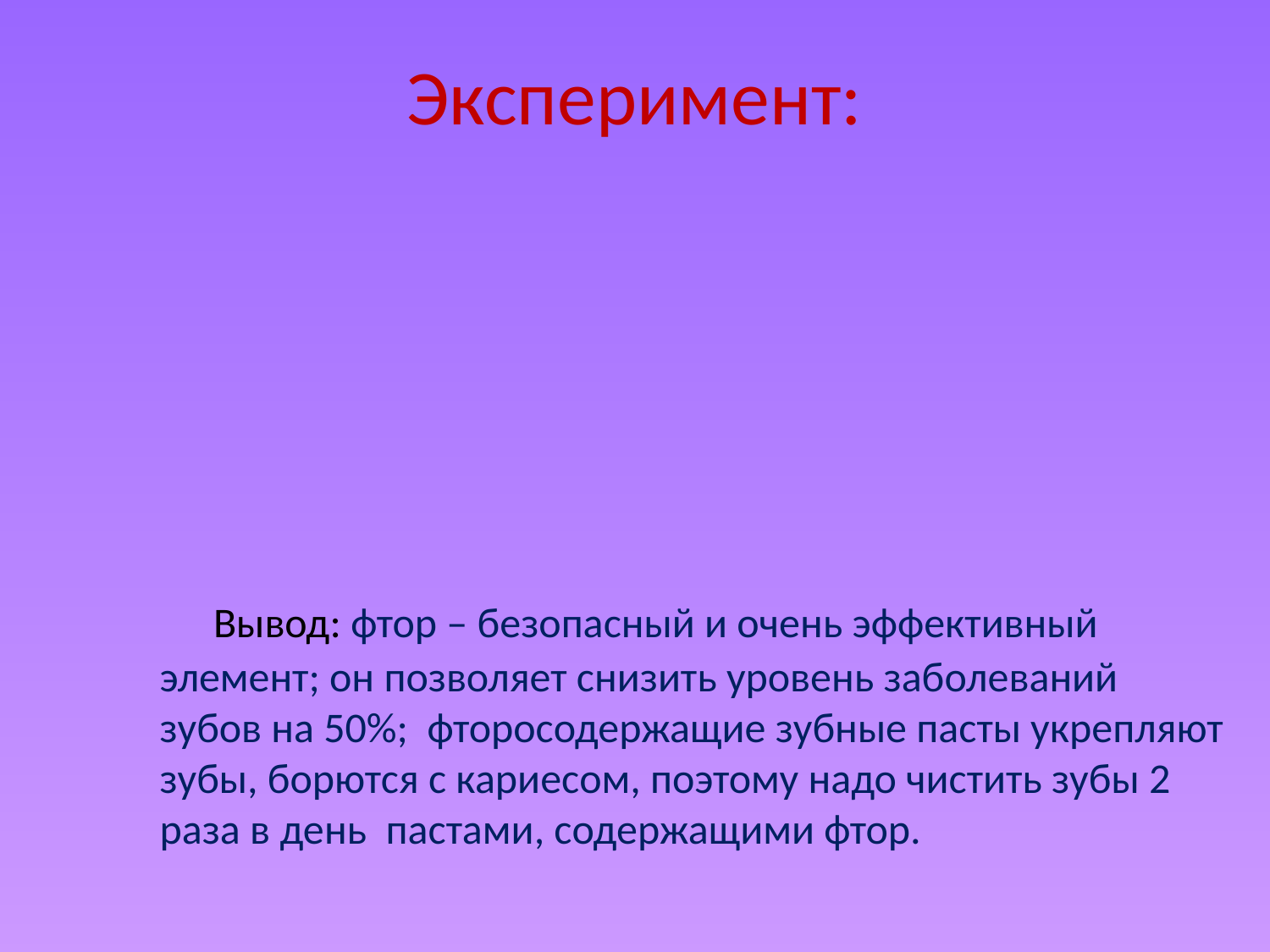

# Эксперимент:
        Вывод: фтор – безопасный и очень эффективный элемент; он позволяет снизить уровень заболеваний зубов на 50%;  фторосодержащие зубные пасты укрепляют зубы, борются с кариесом, поэтому надо чистить зубы 2 раза в день  пастами, содержащими фтор.